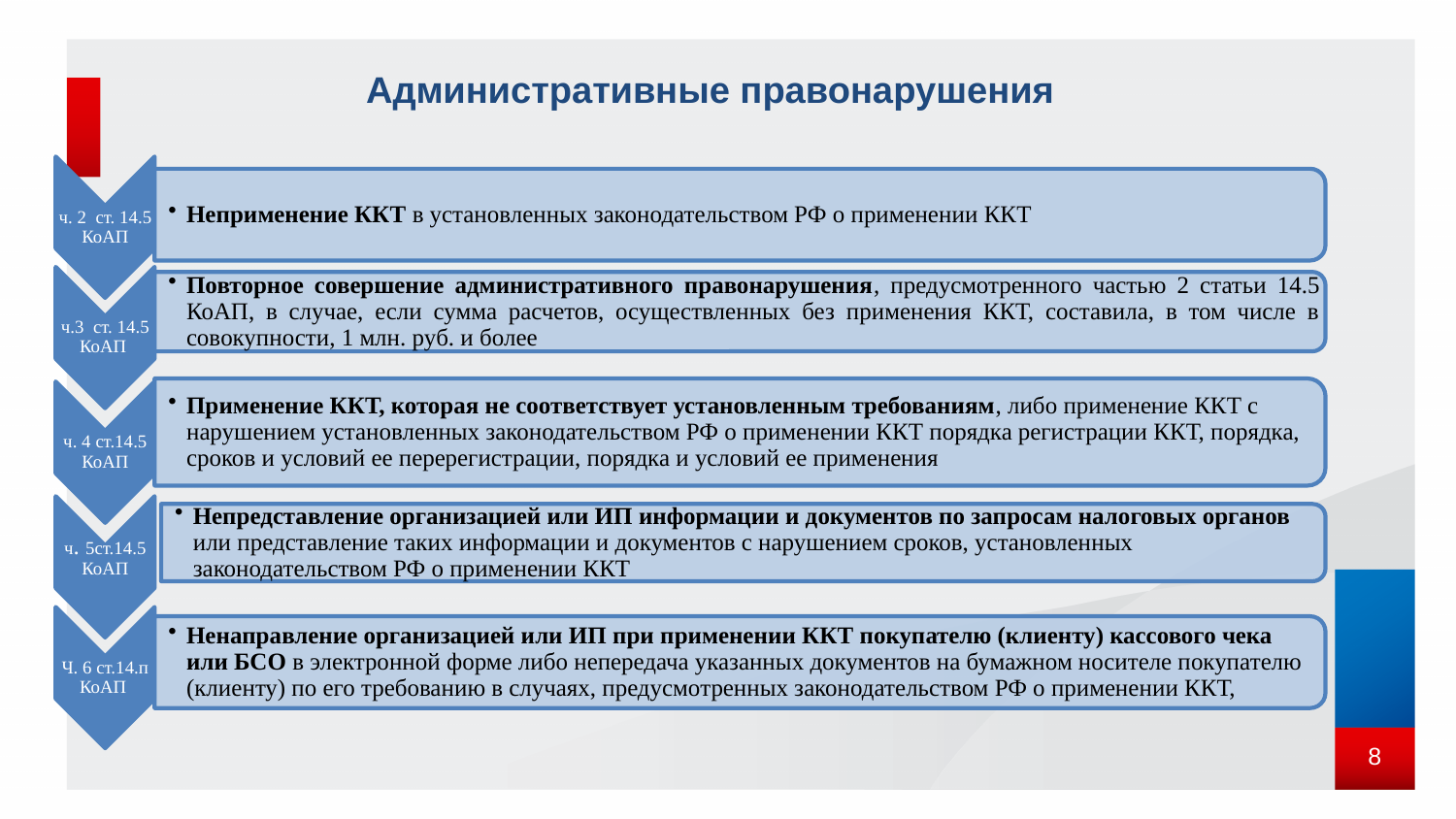

# Административные правонарушения
ч. 2  ст. 14.5 КоАП
Неприменение ККТ в установленных законодательством РФ о применении ККТ
ч.3  ст. 14.5 КоАП
Повторное совершение административного правонарушения, предусмотренного частью 2 статьи 14.5 КоАП, в случае, если сумма расчетов, осуществленных без применения ККТ, составила, в том числе в совокупности, 1 млн. руб. и более
ч. 4 ст.14.5 КоАП
Применение ККТ, которая не соответствует установленным требованиям, либо применение ККТ с нарушением установленных законодательством РФ о применении ККТ порядка регистрации ККТ, порядка, сроков и условий ее перерегистрации, порядка и условий ее применения
ч. 5ст.14.5 КоАП

Непредставление организацией или ИП информации и документов по запросам налоговых органов или представление таких информации и документов с нарушением сроков, установленных законодательством РФ о применении ККТ
Ч. 6 ст.14.п КоАП
Ненаправление организацией или ИП при применении ККТ покупателю (клиенту) кассового чека или БСО в электронной форме либо непередача указанных документов на бумажном носителе покупателю (клиенту) по его требованию в случаях, предусмотренных законодательством РФ о применении ККТ,
8